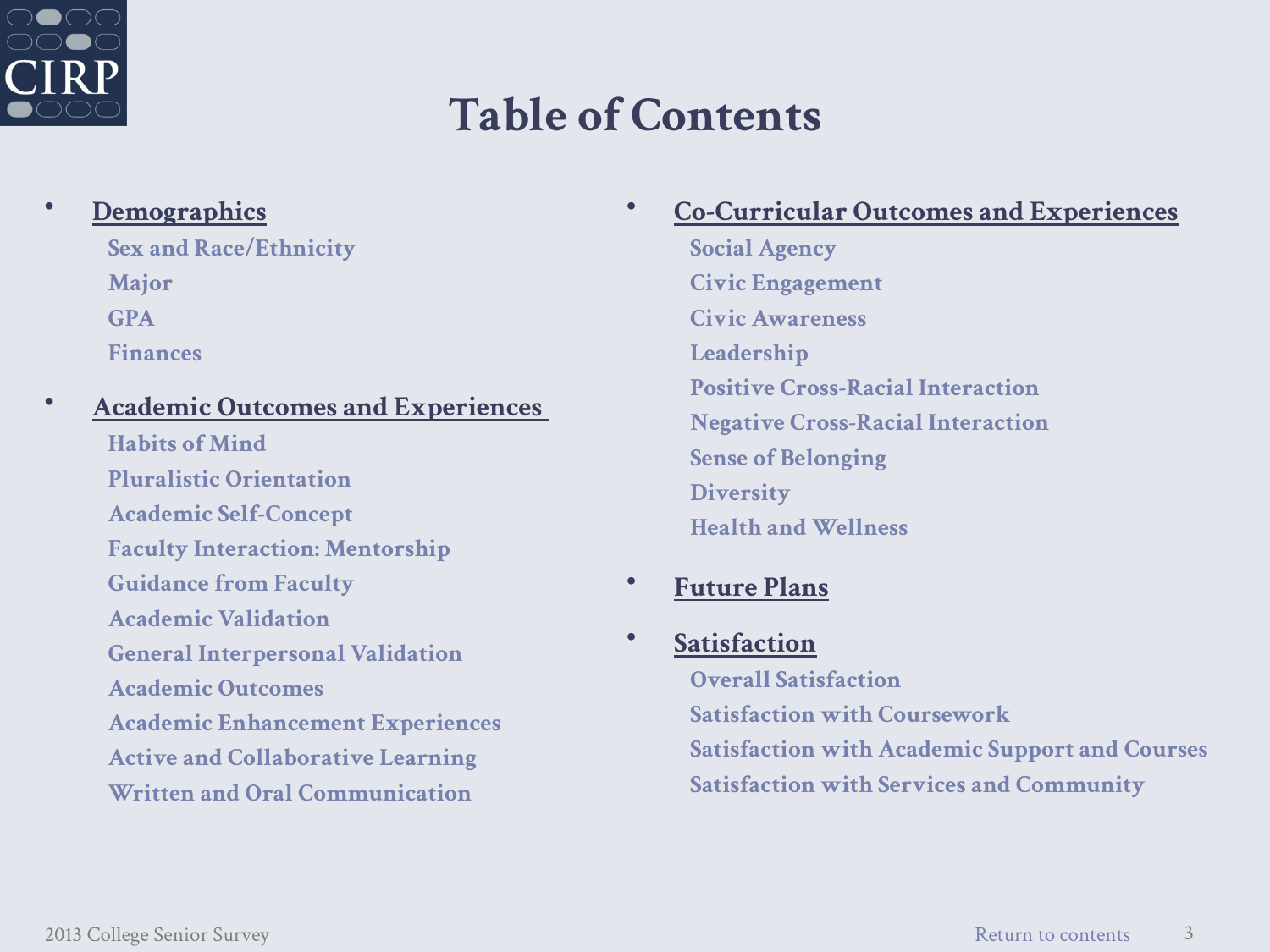

# Table of Contents
Demographics
Sex and Race/Ethnicity
Major
GPA
Finances
Academic Outcomes and Experiences
Habits of Mind
Pluralistic Orientation
Academic Self-Concept
Faculty Interaction: Mentorship
Guidance from Faculty
Academic Validation
General Interpersonal Validation
Academic Outcomes
Academic Enhancement Experiences
Active and Collaborative Learning
Written and Oral Communication
Co-Curricular Outcomes and Experiences
Social Agency
Civic Engagement
Civic Awareness
Leadership
Positive Cross-Racial Interaction
Negative Cross-Racial Interaction
Sense of Belonging
Diversity
Health and Wellness
Future Plans
Satisfaction
Overall Satisfaction
Satisfaction with Coursework
Satisfaction with Academic Support and Courses
Satisfaction with Services and Community

2013 College Senior Survey
3